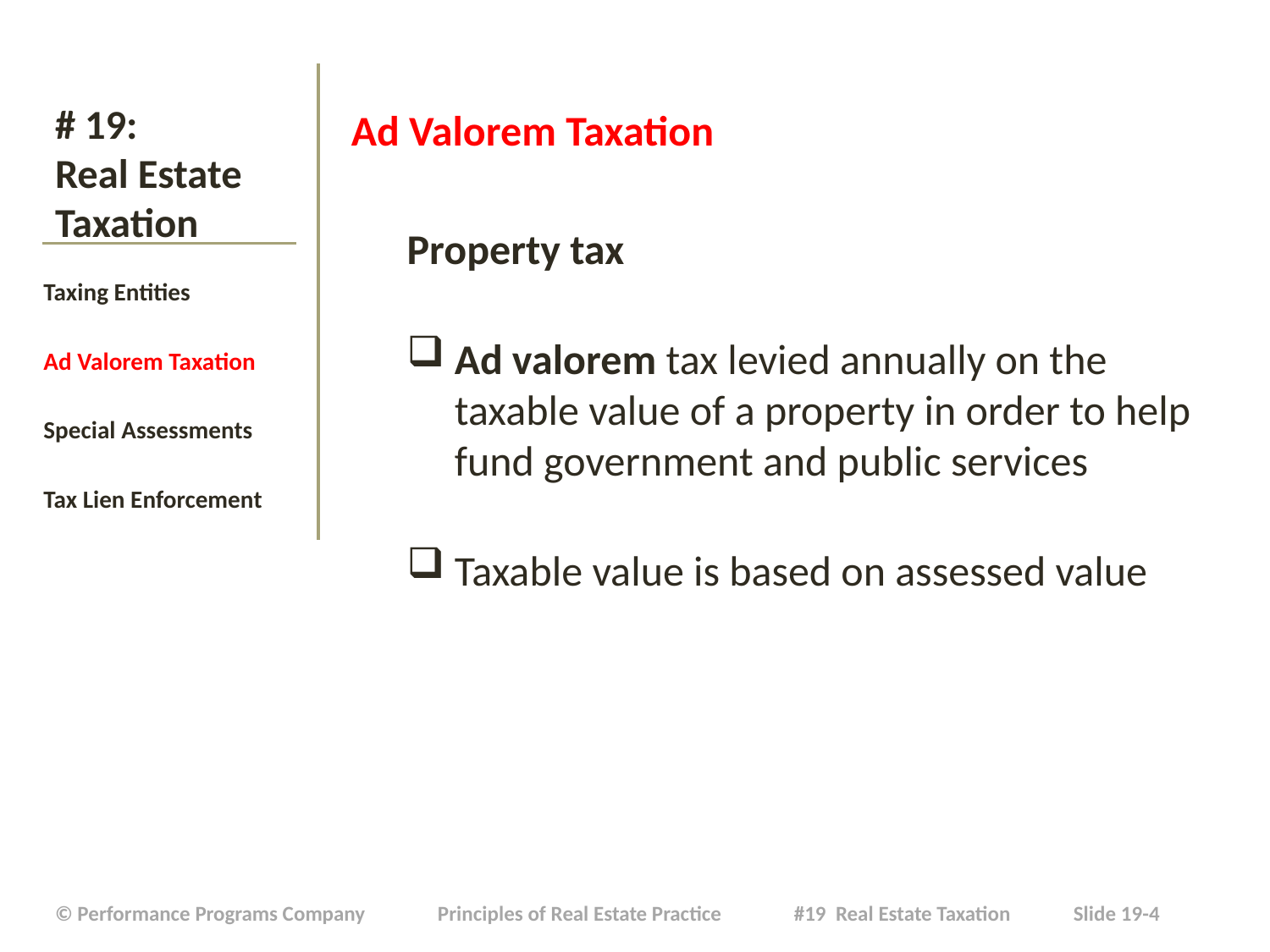

Ad Valorem Taxation

Property tax
Ad valorem tax levied annually on the taxable value of a property in order to help fund government and public services
Taxable value is based on assessed value

# # 19: Real Estate Taxation

Taxing Entities

Ad Valorem Taxation

Special Assessments

Tax Lien Enforcement

| © Performance Programs Company Principles of Real Estate Practice #19 Real Estate Taxation Slide 19-4 |
| --- |